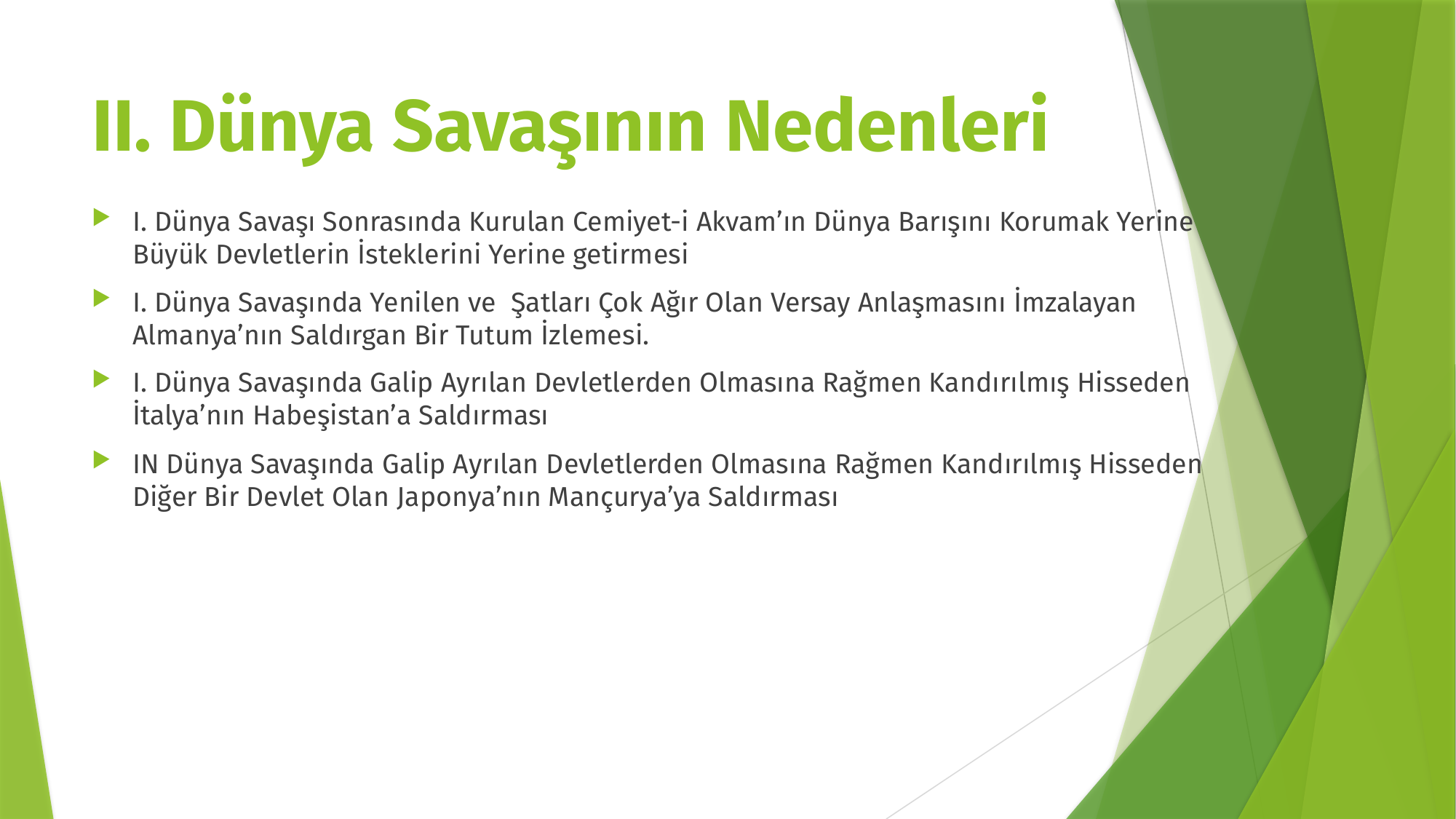

# II. Dünya Savaşının Nedenleri
I. Dünya Savaşı Sonrasında Kurulan Cemiyet-i Akvam’ın Dünya Barışını Korumak Yerine Büyük Devletlerin İsteklerini Yerine getirmesi
I. Dünya Savaşında Yenilen ve  Şatları Çok Ağır Olan Versay Anlaşmasını İmzalayan Almanya’nın Saldırgan Bir Tutum İzlemesi.
I. Dünya Savaşında Galip Ayrılan Devletlerden Olmasına Rağmen Kandırılmış Hisseden İtalya’nın Habeşistan’a Saldırması
IN Dünya Savaşında Galip Ayrılan Devletlerden Olmasına Rağmen Kandırılmış Hisseden Diğer Bir Devlet Olan Japonya’nın Mançurya’ya Saldırması